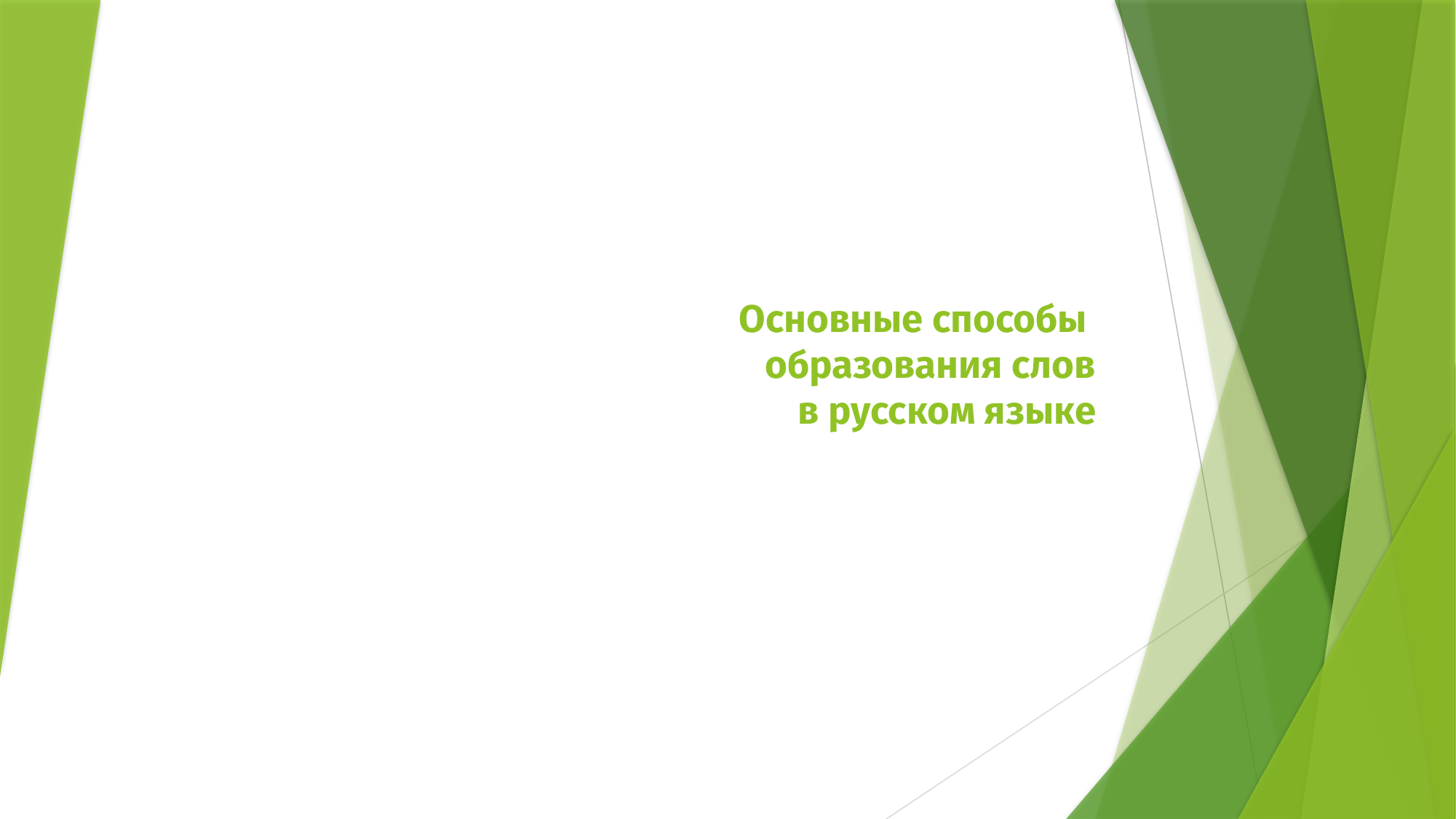

# Основные способы образования слов в русском языке